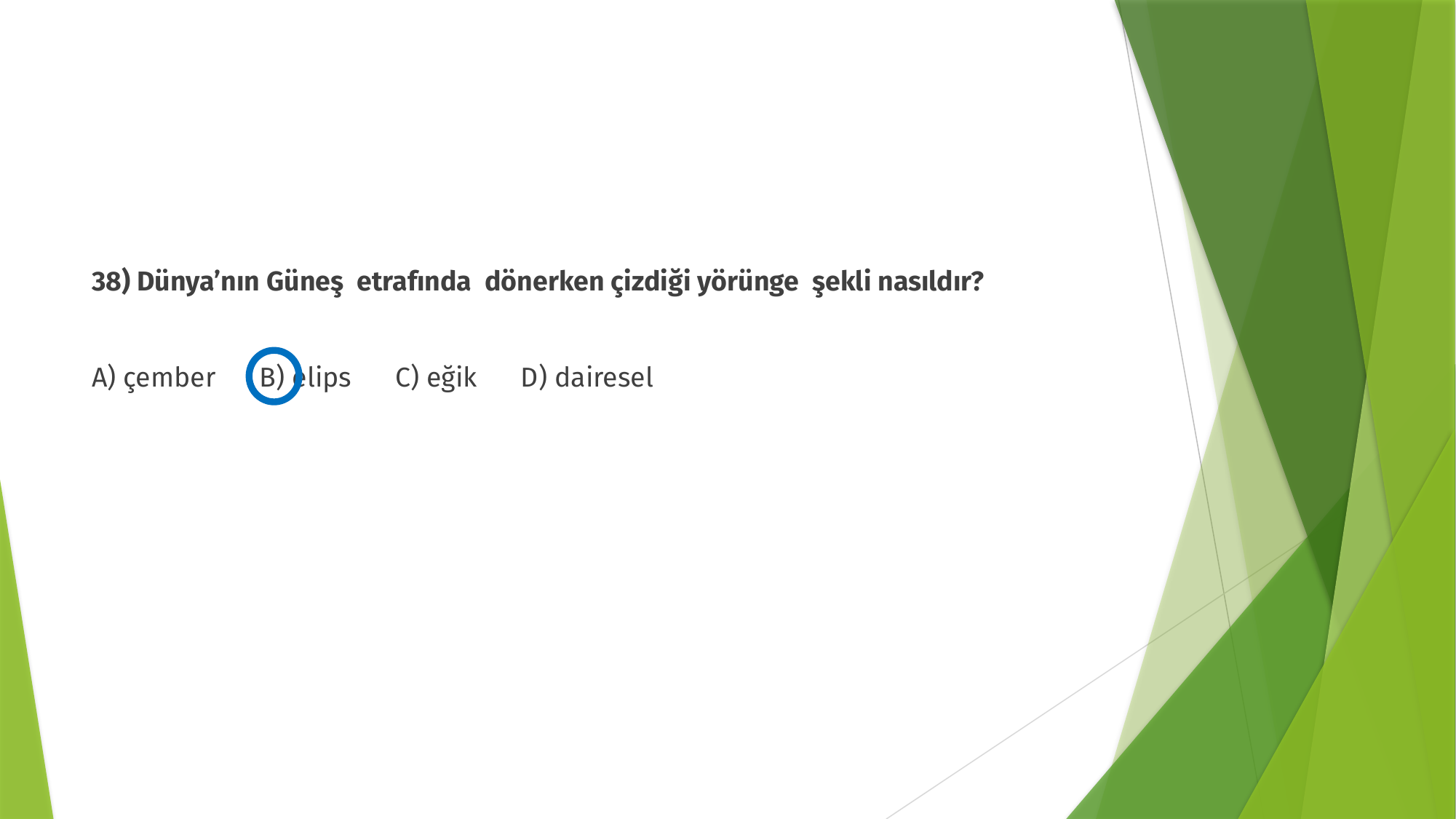

#
38) Dünya’nın Güneş  etrafında  dönerken çizdiği yörünge  şekli nasıldır?

A) çember      B) elips      C) eğik      D) dairesel